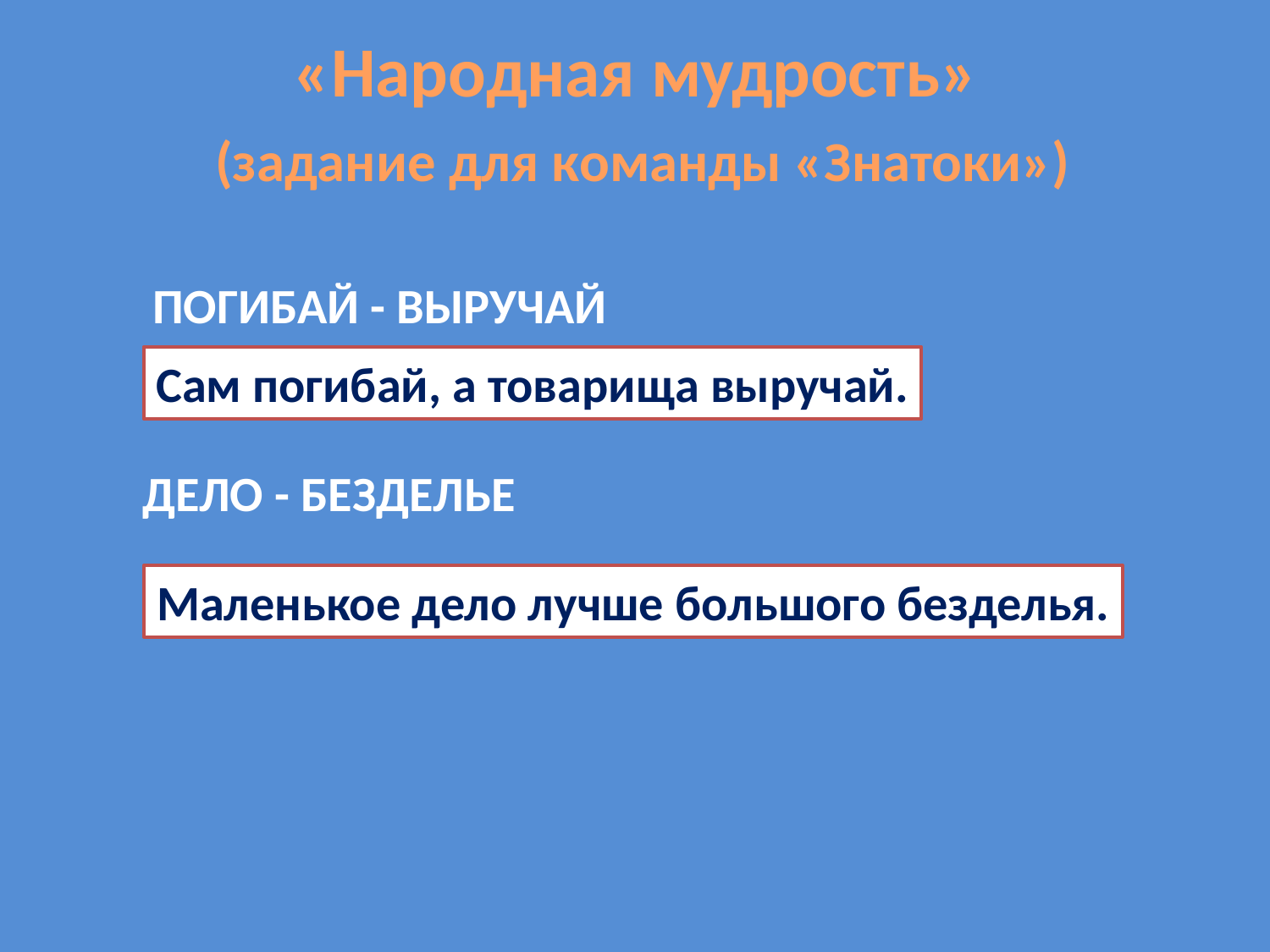

«Народная мудрость»
(задание для команды «Знатоки»)
ПОГИБАЙ - ВЫРУЧАЙ
Сам погибай, а товарища выручай.
ДЕЛО - БЕЗДЕЛЬЕ
Маленькое дело лучше большого безделья.